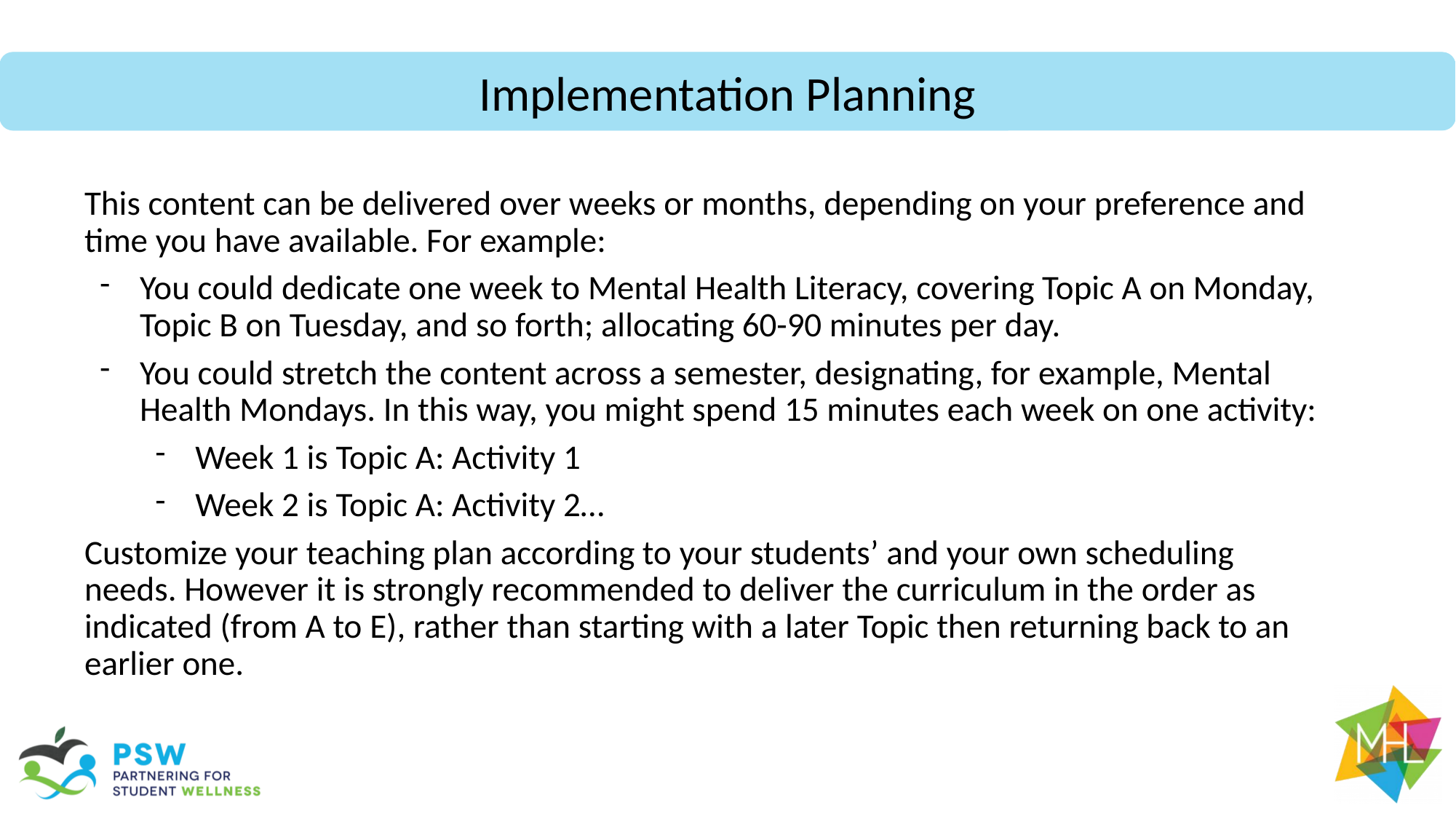

Implementation Planning
This content can be delivered over weeks or months, depending on your preference and time you have available. For example:
You could dedicate one week to Mental Health Literacy, covering Topic A on Monday, Topic B on Tuesday, and so forth; allocating 60-90 minutes per day.
You could stretch the content across a semester, designating, for example, Mental Health Mondays. In this way, you might spend 15 minutes each week on one activity:
Week 1 is Topic A: Activity 1
Week 2 is Topic A: Activity 2…
Customize your teaching plan according to your students’ and your own scheduling needs. However it is strongly recommended to deliver the curriculum in the order as indicated (from A to E), rather than starting with a later Topic then returning back to an earlier one.